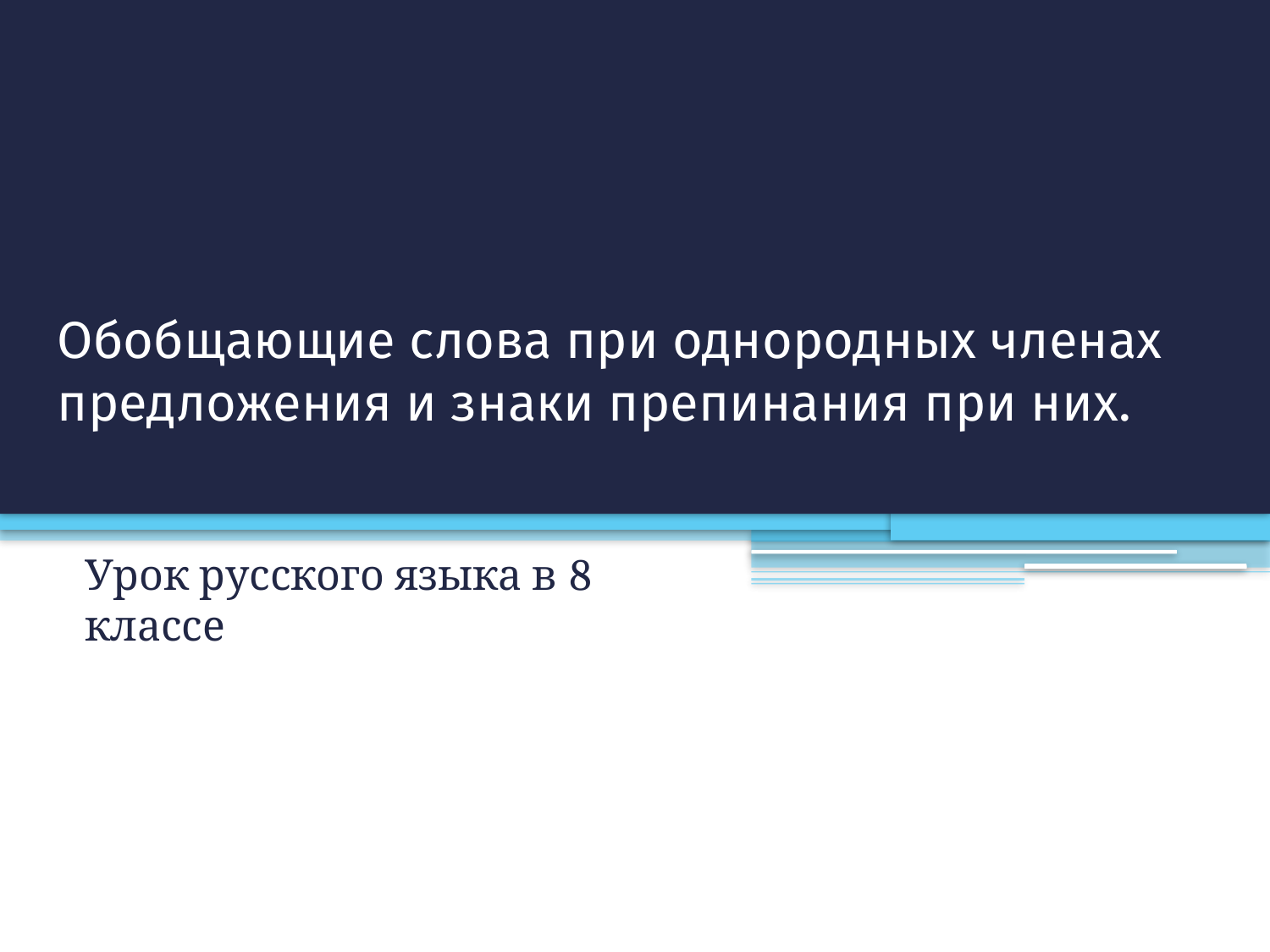

# Обобщающие слова при однородных членах предложения и знаки препинания при них.
Урок русского языка в 8 классе